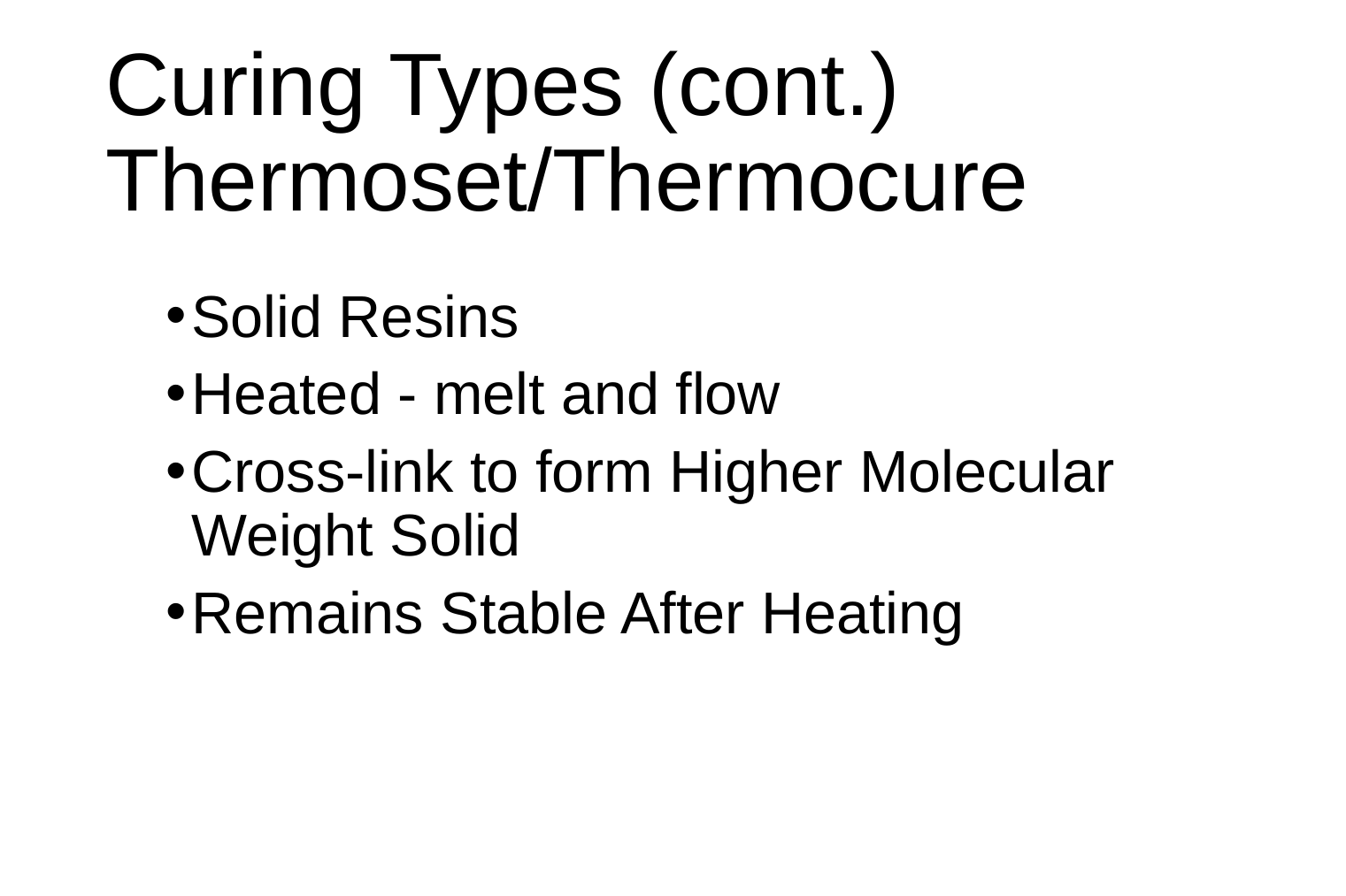

# Curing Types (cont.) Thermoset/Thermocure
Solid Resins
Heated - melt and flow
Cross-link to form Higher Molecular Weight Solid
Remains Stable After Heating